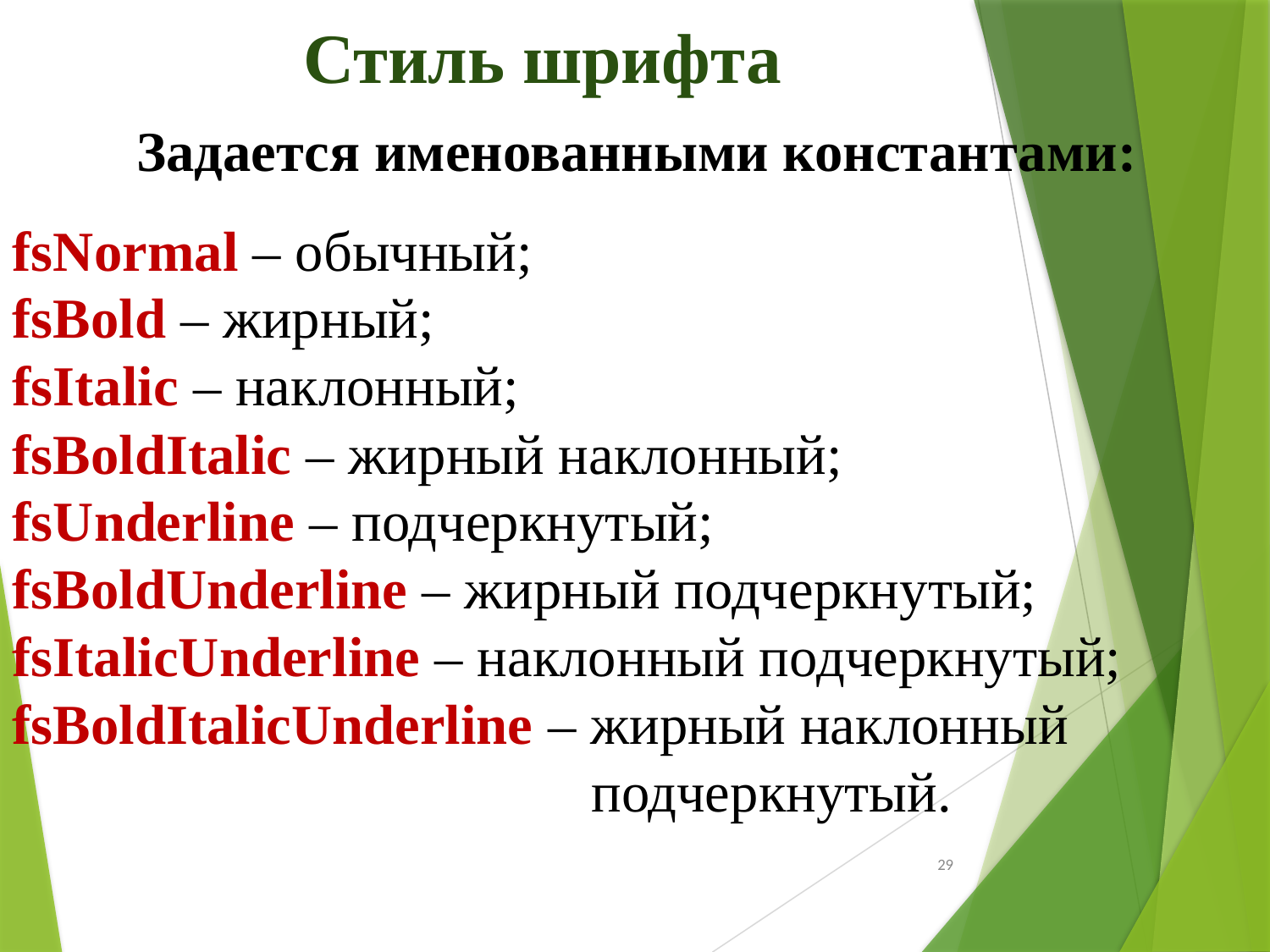

Стиль шрифта
Задается именованными константами:
fsNormal – обычный;
fsBold – жирный;
fsItalic – наклонный;
fsBoldItalic – жирный наклонный;
fsUnderline – подчеркнутый;
fsBoldUnderline – жирный подчеркнутый;
fsItalicUnderline – наклонный подчеркнутый;
fsBoldItalicUnderline – жирный наклонный 					     подчеркнутый.
29